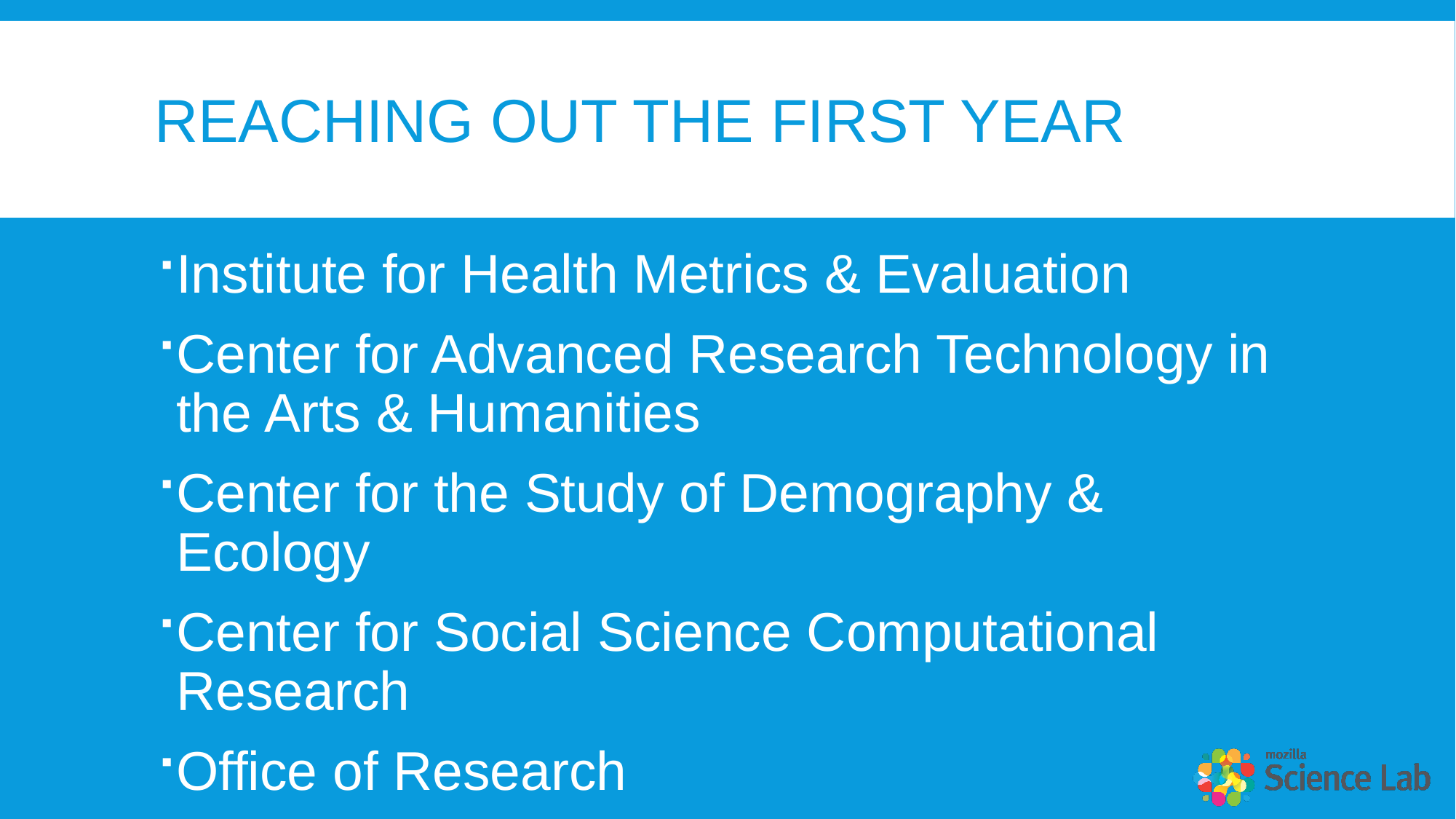

# Reaching out the First year
Institute for Health Metrics & Evaluation
Center for Advanced Research Technology in the Arts & Humanities
Center for the Study of Demography & Ecology
Center for Social Science Computational Research
Office of Research
eScience Institute